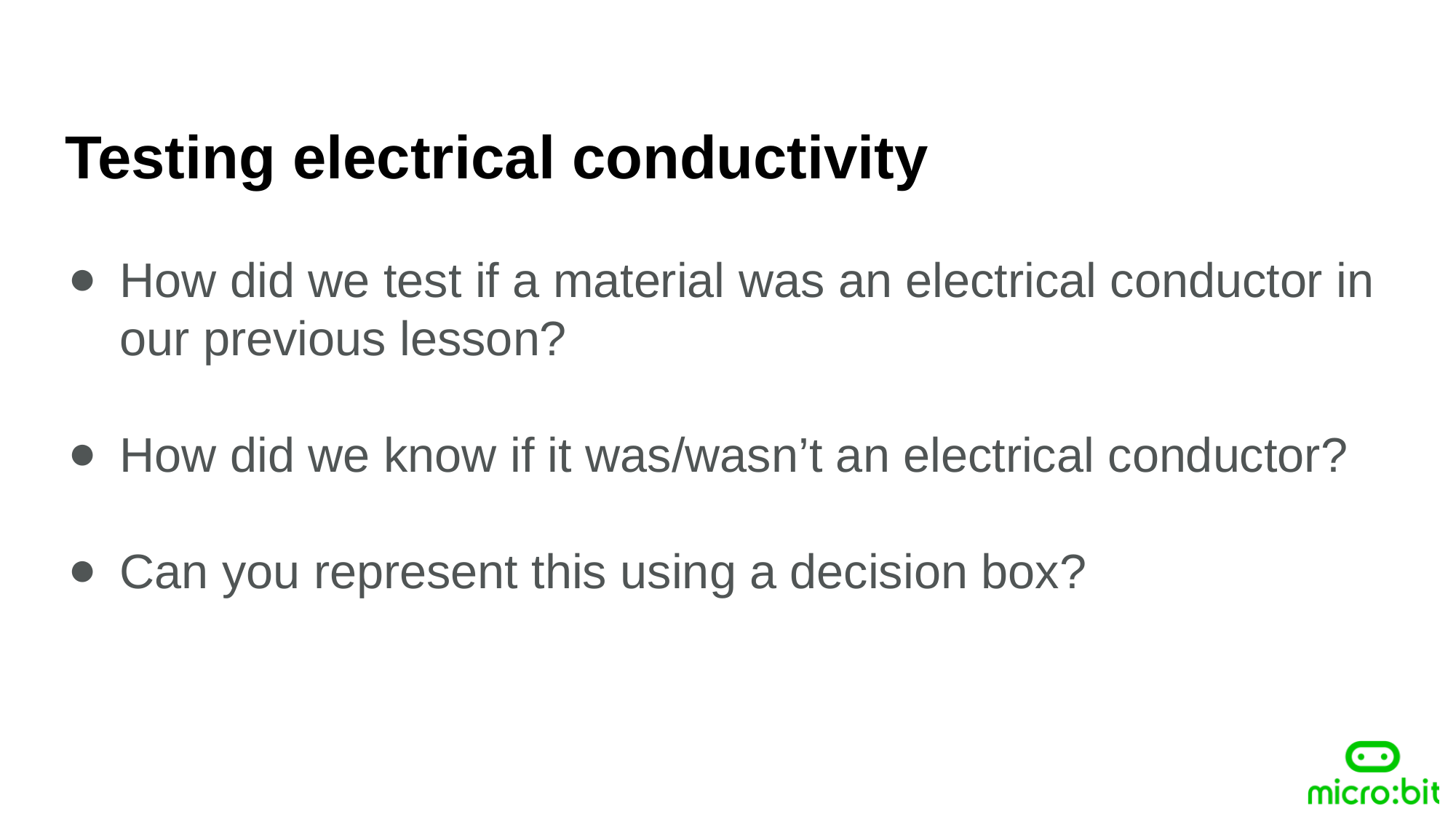

Testing electrical conductivity

How did we test if a material was an electrical conductor in our previous lesson?

How did we know if it was/wasn’t an electrical conductor?

Can you represent this using a decision box?